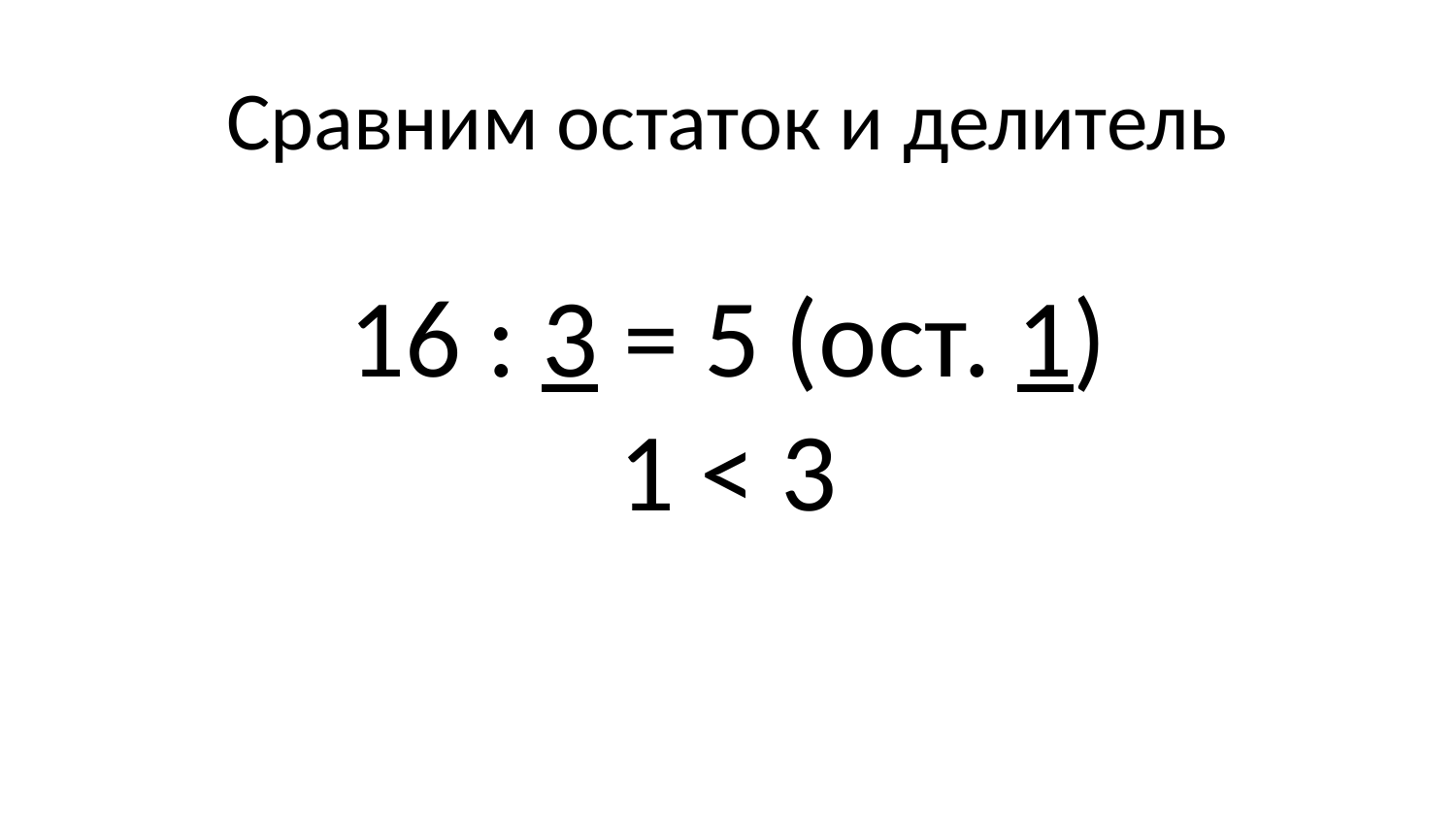

# Сравним остаток и делитель
16 : 3 = 5 (ост. 1)
1 < 3